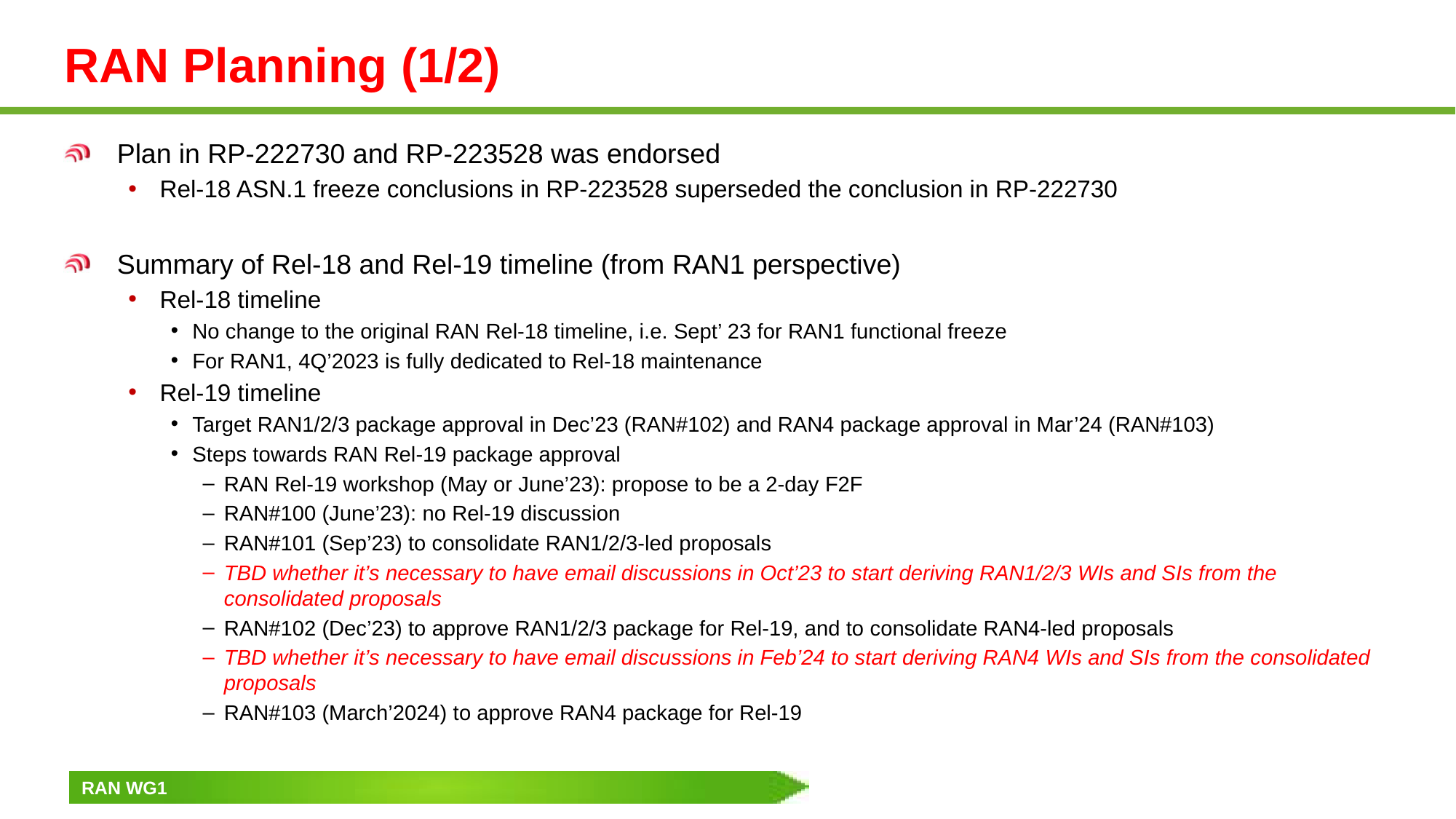

# RAN Planning (1/2)
Plan in RP-222730 and RP-223528 was endorsed
Rel-18 ASN.1 freeze conclusions in RP-223528 superseded the conclusion in RP-222730

Summary of Rel-18 and Rel-19 timeline (from RAN1 perspective)
Rel-18 timeline
No change to the original RAN Rel-18 timeline, i.e. Sept’ 23 for RAN1 functional freeze
For RAN1, 4Q’2023 is fully dedicated to Rel-18 maintenance
Rel-19 timeline
Target RAN1/2/3 package approval in Dec’23 (RAN#102) and RAN4 package approval in Mar’24 (RAN#103)
Steps towards RAN Rel-19 package approval
RAN Rel-19 workshop (May or June’23): propose to be a 2-day F2F
RAN#100 (June’23): no Rel-19 discussion
RAN#101 (Sep’23) to consolidate RAN1/2/3-led proposals
TBD whether it’s necessary to have email discussions in Oct’23 to start deriving RAN1/2/3 WIs and SIs from the consolidated proposals
RAN#102 (Dec’23) to approve RAN1/2/3 package for Rel-19, and to consolidate RAN4-led proposals
TBD whether it’s necessary to have email discussions in Feb’24 to start deriving RAN4 WIs and SIs from the consolidated proposals
RAN#103 (March’2024) to approve RAN4 package for Rel-19